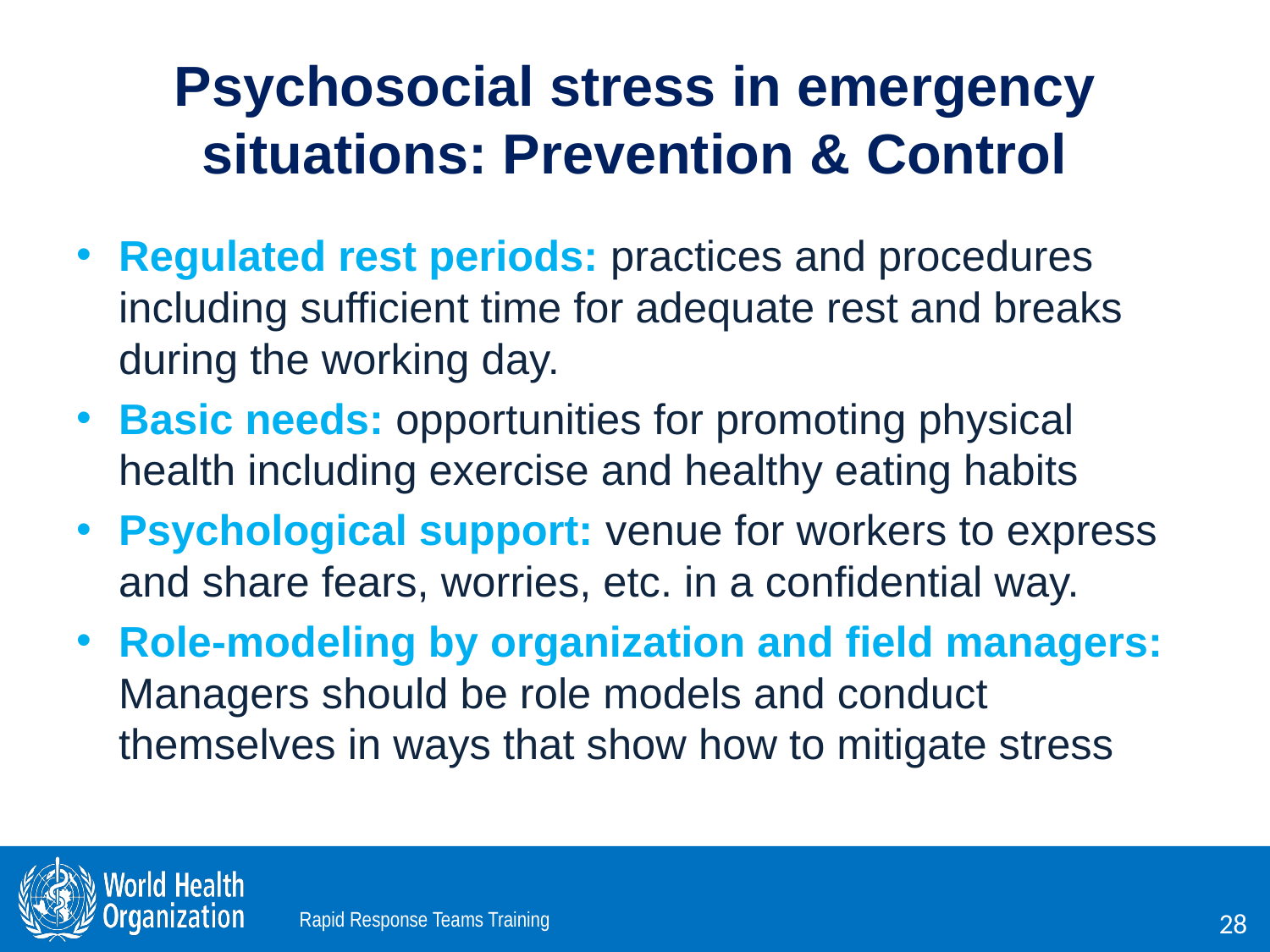

# Psychosocial stress in emergency situations: Prevention & Control
Regulated rest periods: practices and procedures including sufficient time for adequate rest and breaks during the working day.
Basic needs: opportunities for promoting physical health including exercise and healthy eating habits
Psychological support: venue for workers to express and share fears, worries, etc. in a confidential way.
Role-modeling by organization and field managers:  Managers should be role models and conduct themselves in ways that show how to mitigate stress